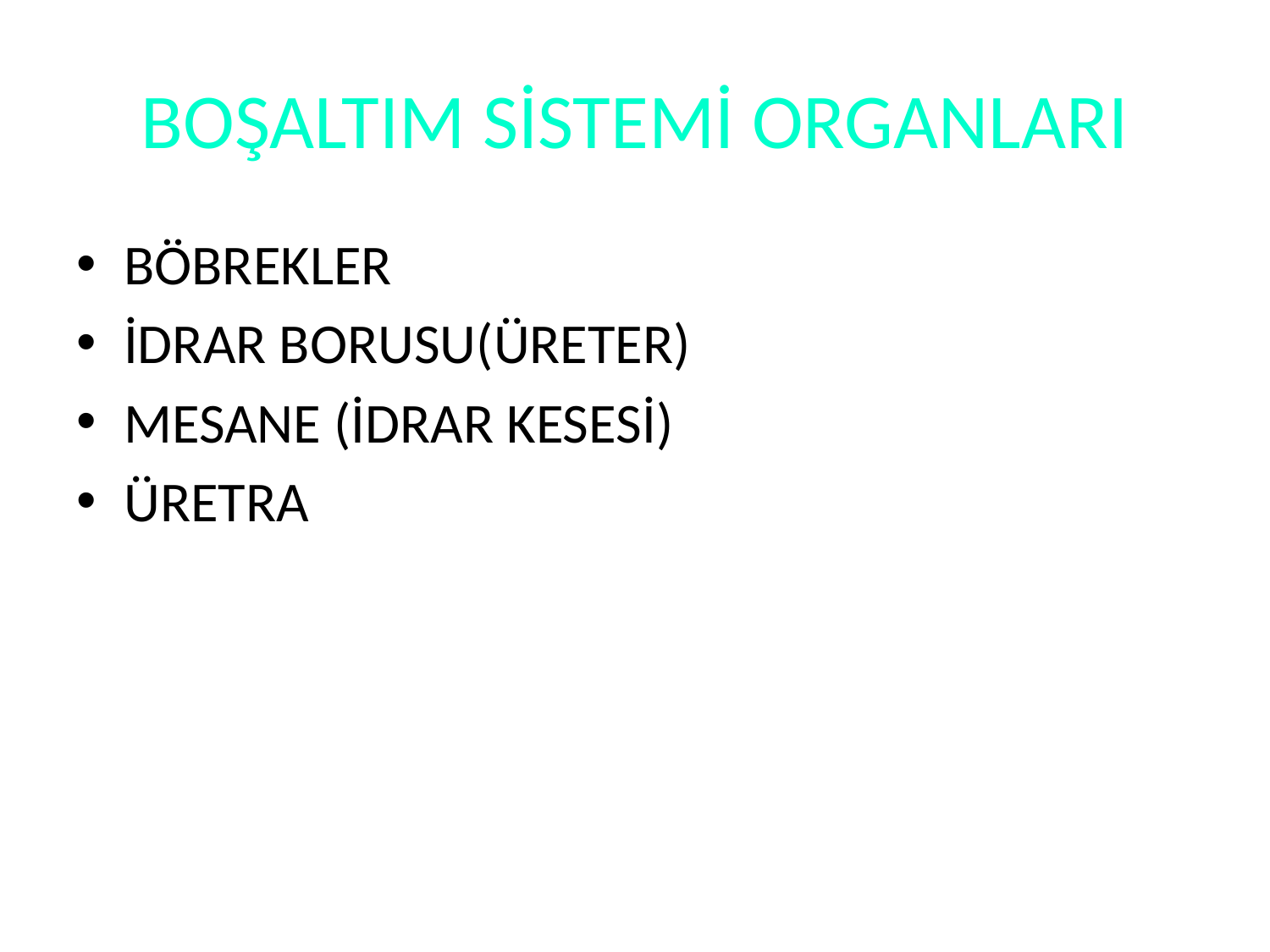

# BOŞALTIM SİSTEMİ ORGANLARI
BÖBREKLER
İDRAR BORUSU(ÜRETER)
MESANE (İDRAR KESESİ)
ÜRETRA